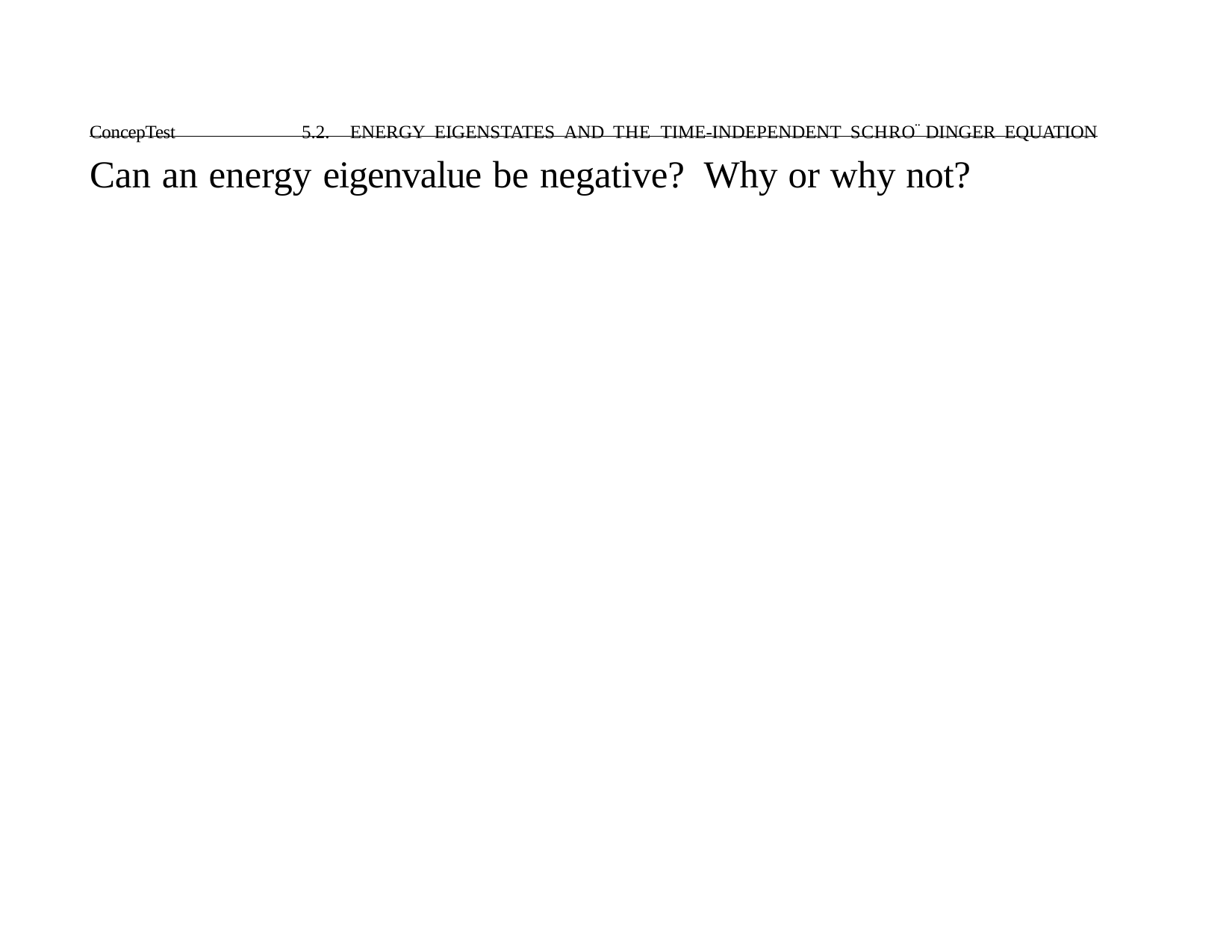

ConcepTest	5.2.  ENERGY EIGENSTATES AND THE TIME-INDEPENDENT SCHRO¨ DINGER EQUATION

# Can an energy eigenvalue be negative?	Why or why not?